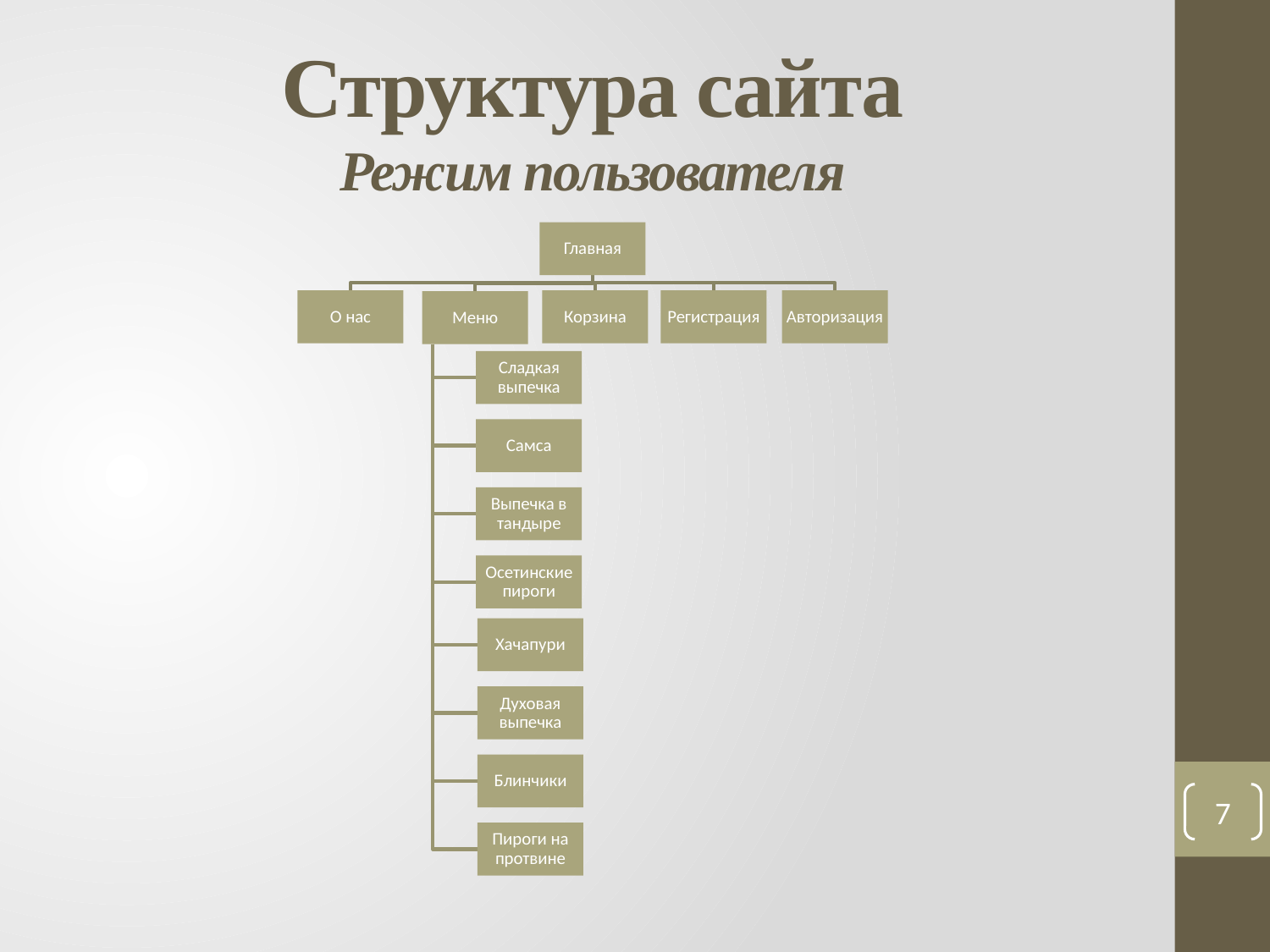

# Структура сайта Режим пользователя
Главная
О нас
Корзина
Меню
Сладкая выпечка
Самса
Выпечка в тандыре
Осетинские пироги
Хачапури
Духовая выпечка
Блинчики
Пироги на протвине
Регистрация
Авторизация
7